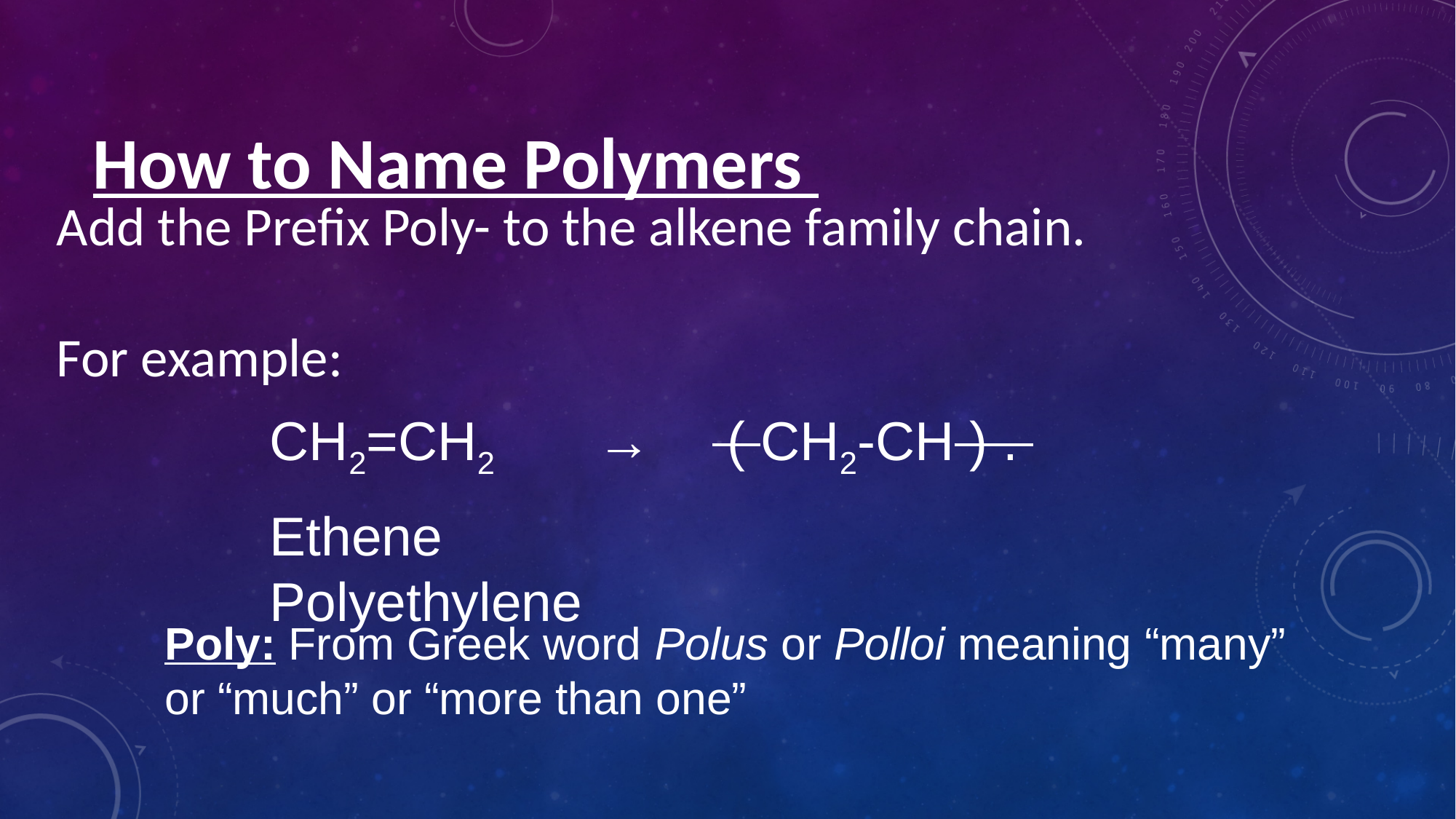

Add the Prefix Poly- to the alkene family chain.

For example:
# How to Name Polymers
CH2=CH2	→     ( CH2-CH ) .
Ethene				  Polyethylene
Poly: From Greek word Polus or Polloi meaning “many” or “much” or “more than one”